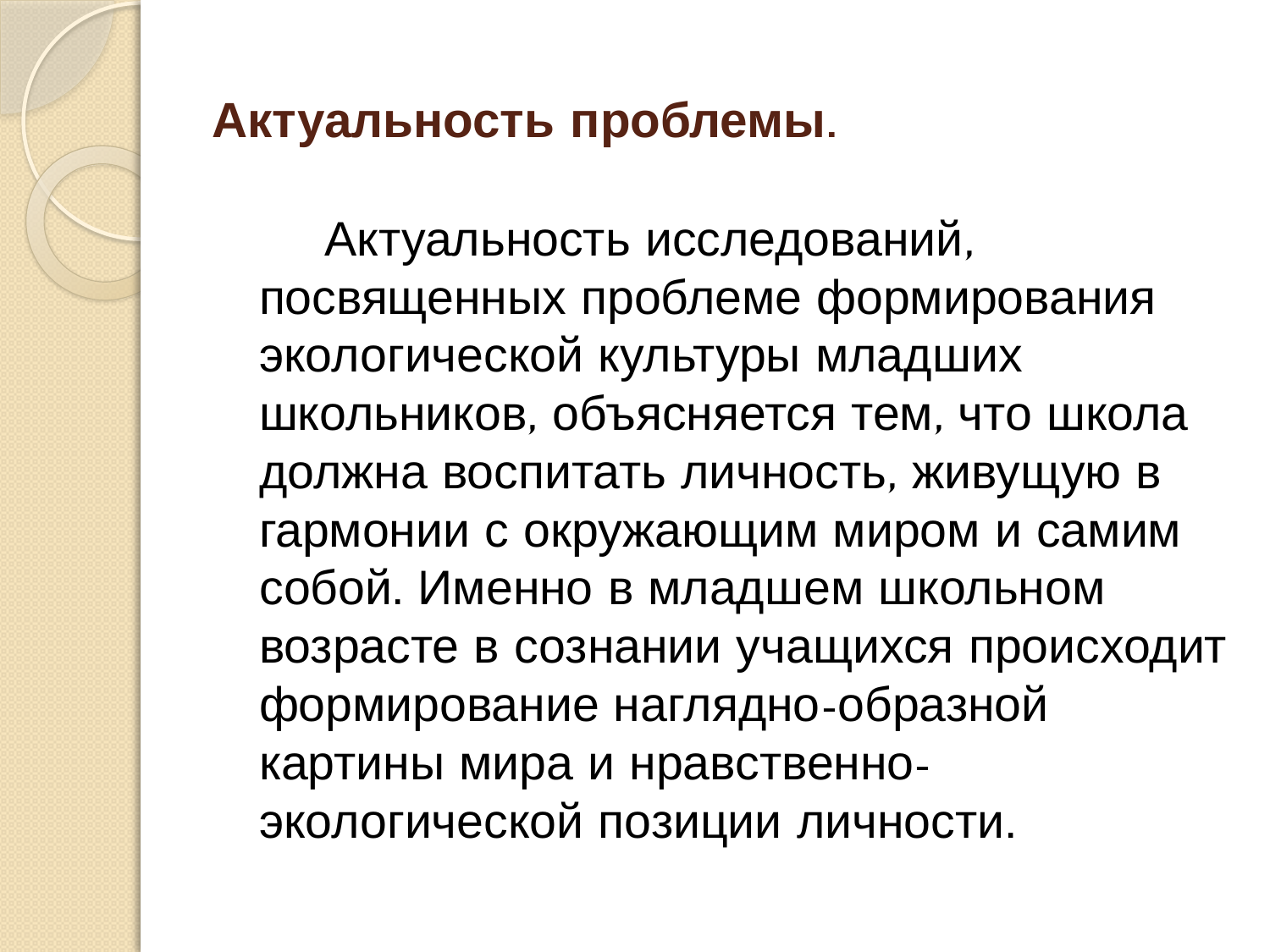

# Актуальность проблемы.
       Актуальность исследований, посвященных проблеме формирования экологической культуры младших школьников, объясняется тем, что школа должна воспитать личность, живущую в гармонии с окружающим миром и самим собой. Именно в младшем школьном возрасте в сознании учащихся происходит формирование наглядно-образной картины мира и нравственно-экологической позиции личности.